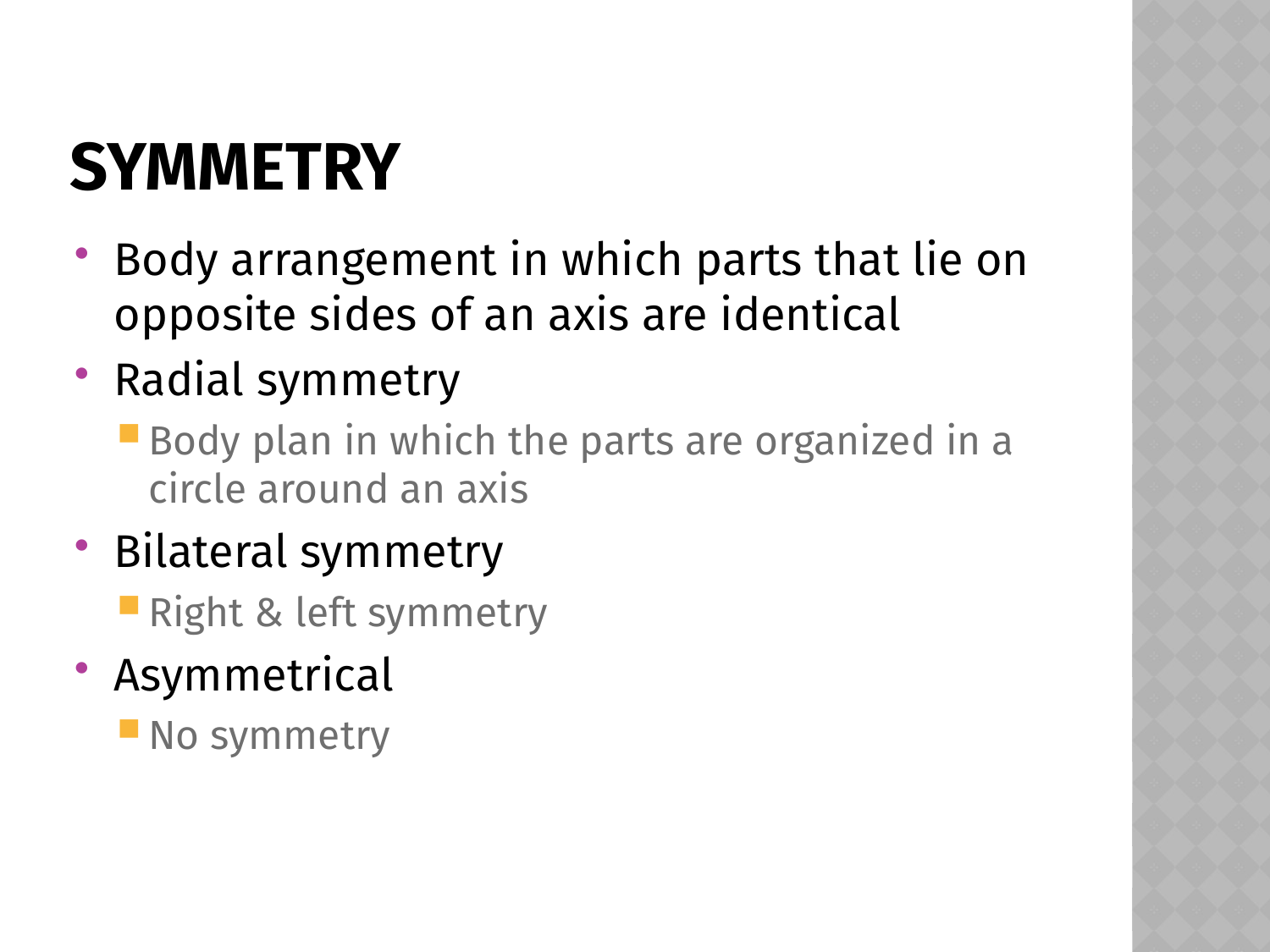

# symmetry
Body arrangement in which parts that lie on opposite sides of an axis are identical
Radial symmetry
Body plan in which the parts are organized in a circle around an axis
Bilateral symmetry
Right & left symmetry
Asymmetrical
No symmetry